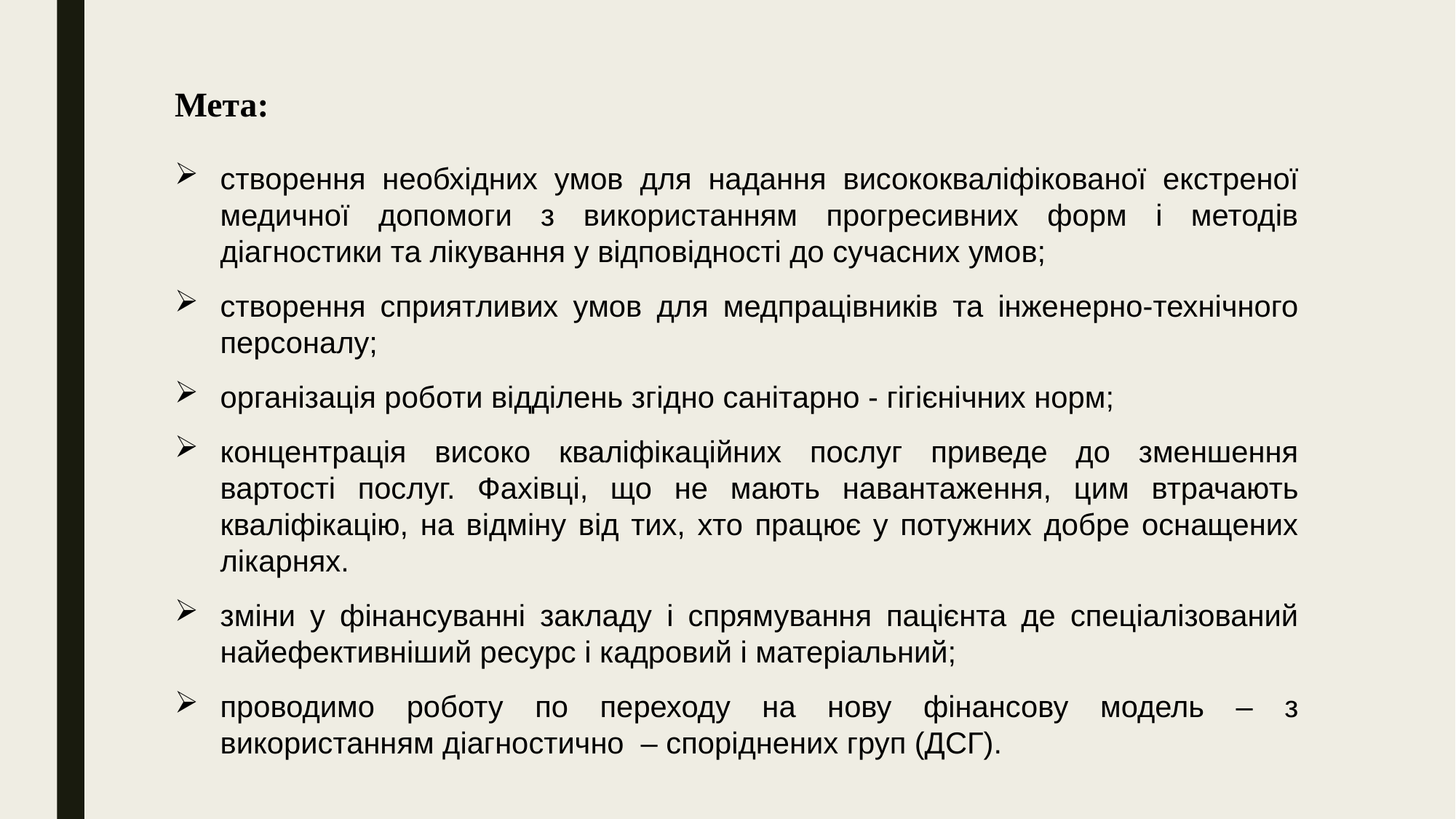

# Мета:
створення необхідних умов для надання висококваліфікованої екстреної медичної допомоги з використанням прогресивних форм і методів діагностики та лікування у відповідності до сучасних умов;

створення сприятливих умов для медпрацівників та інженерно-технічного персоналу;

організація роботи відділень згідно санітарно - гігієнічних норм;

концентрація високо кваліфікаційних послуг приведе до зменшення вартості послуг. Фахівці, що не мають навантаження, цим втрачають кваліфікацію, на відміну від тих, хто працює у потужних добре оснащених лікарнях.

зміни у фінансуванні закладу і спрямування пацієнта де спеціалізований найефективніший ресурс і кадровий і матеріальний;

проводимо роботу по переходу на нову фінансову модель – з використанням діагностично  – споріднених груп (ДСГ).